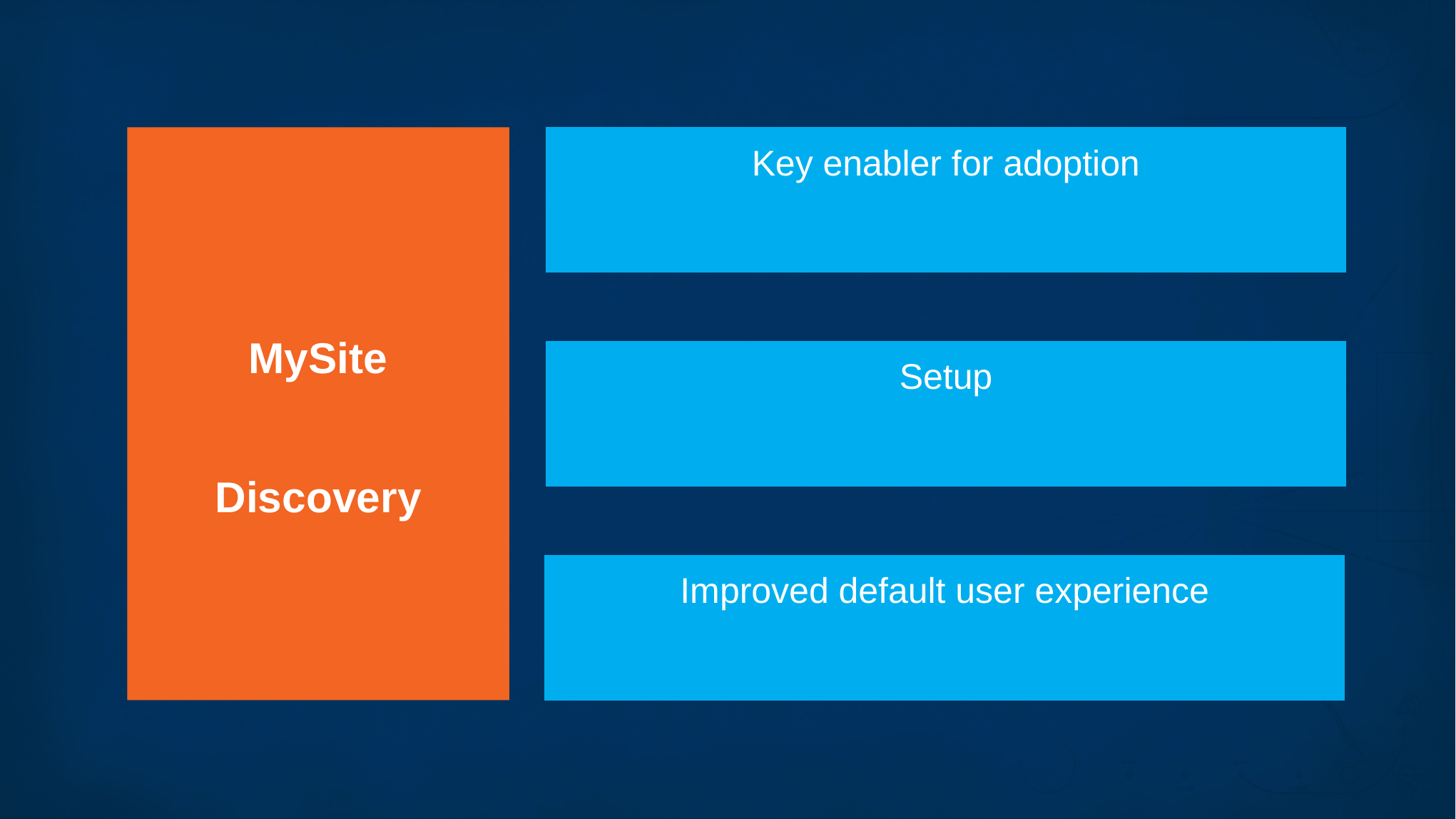

MySite

Discovery
Key enabler for adoption
Setup
Improved default user experience